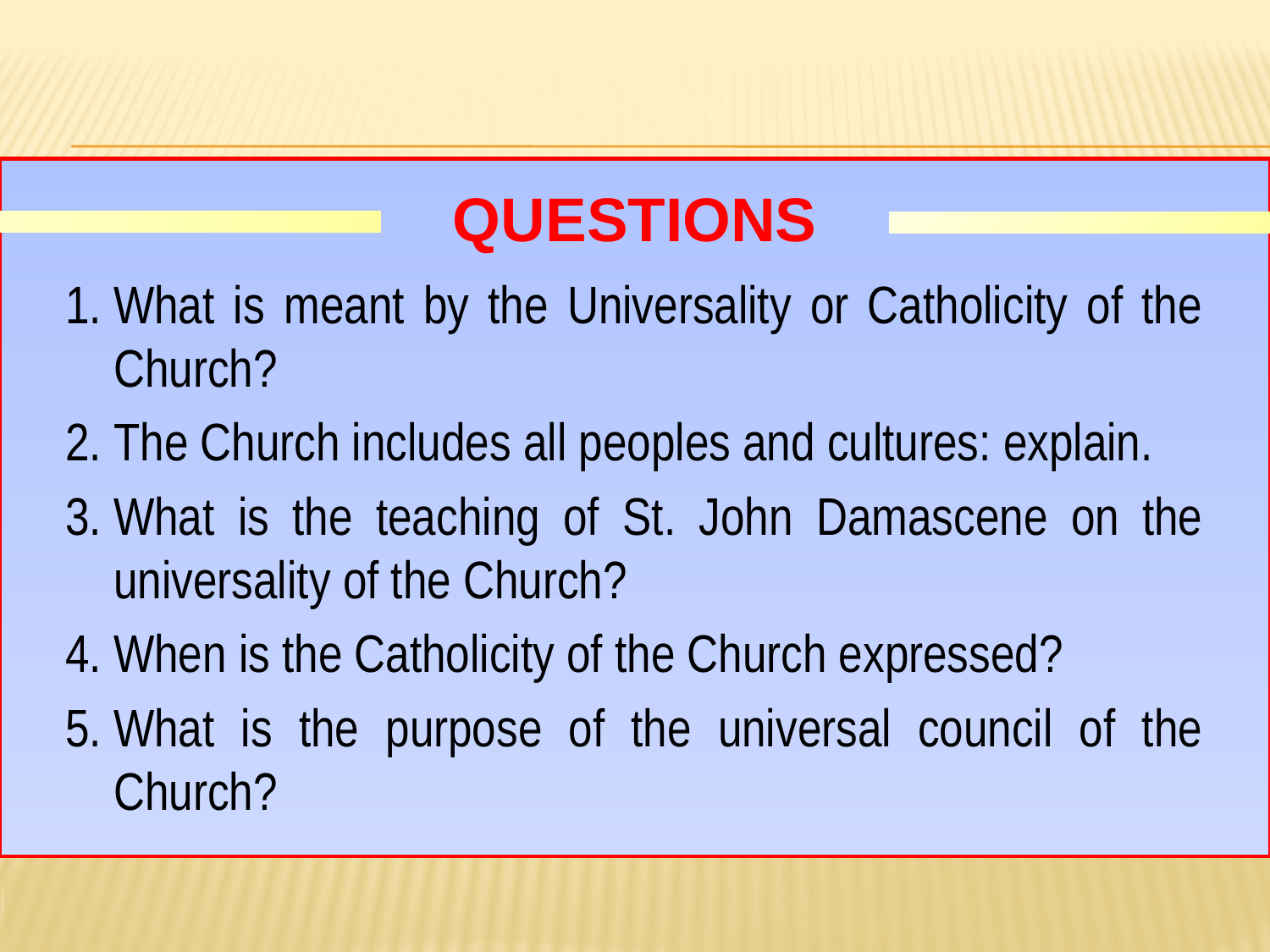

# Questions

1.	What is meant by the Universality or Catholicity of the Church?
2.	The Church includes all peoples and cultures: explain.
3.	What is the teaching of St. John Damascene on the universality of the Church?
4.	When is the Catholicity of the Church expressed?
5.	What is the purpose of the universal council of the Church?